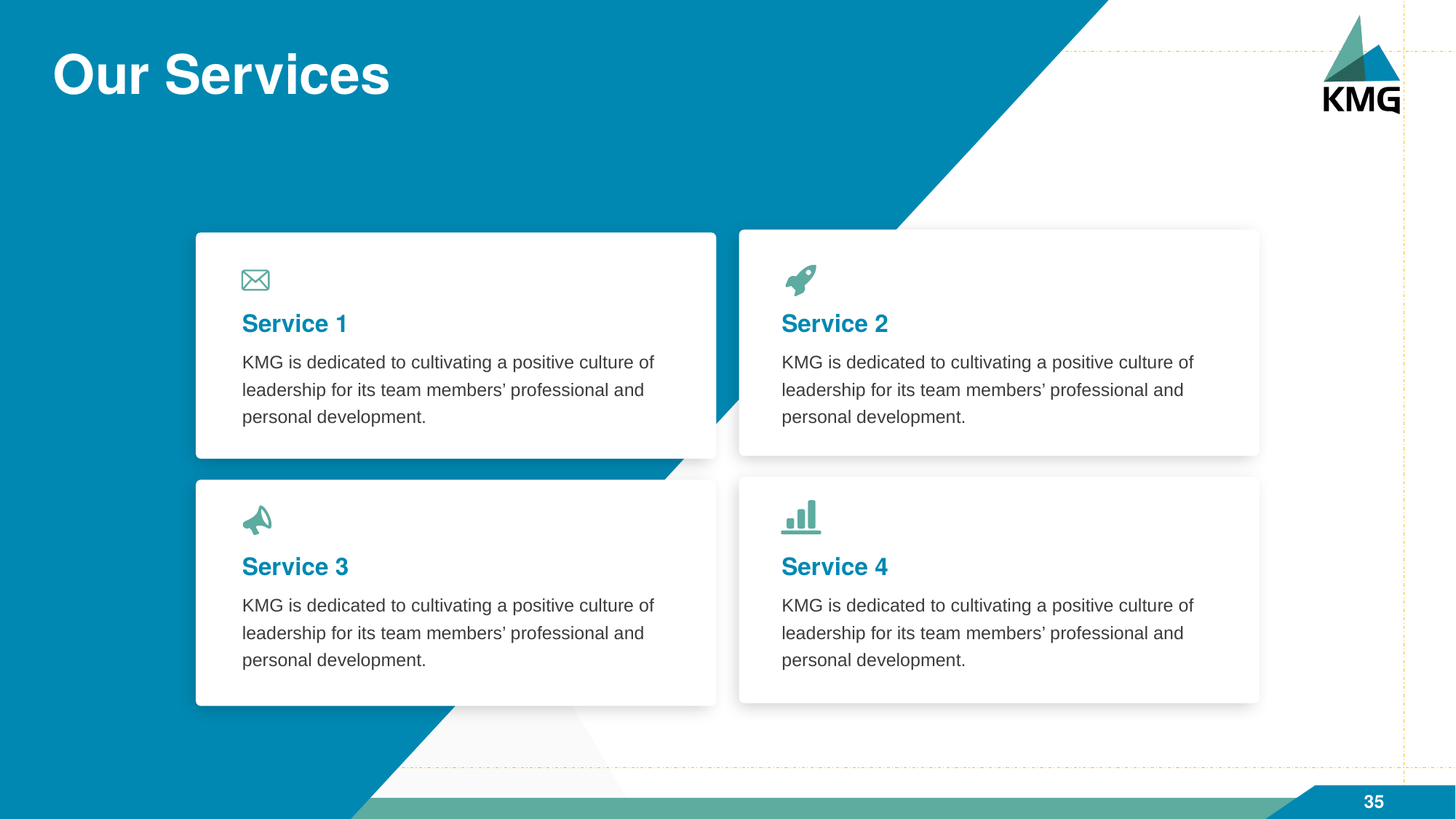

# Our Services

Service 1
KMG is dedicated to cultivating a positive culture of leadership for its team members’ professional and personal development.
Service 2
KMG is dedicated to cultivating a positive culture of leadership for its team members’ professional and personal development.

Service 3
KMG is dedicated to cultivating a positive culture of leadership for its team members’ professional and personal development.
Service 4
KMG is dedicated to cultivating a positive culture of leadership for its team members’ professional and personal development.